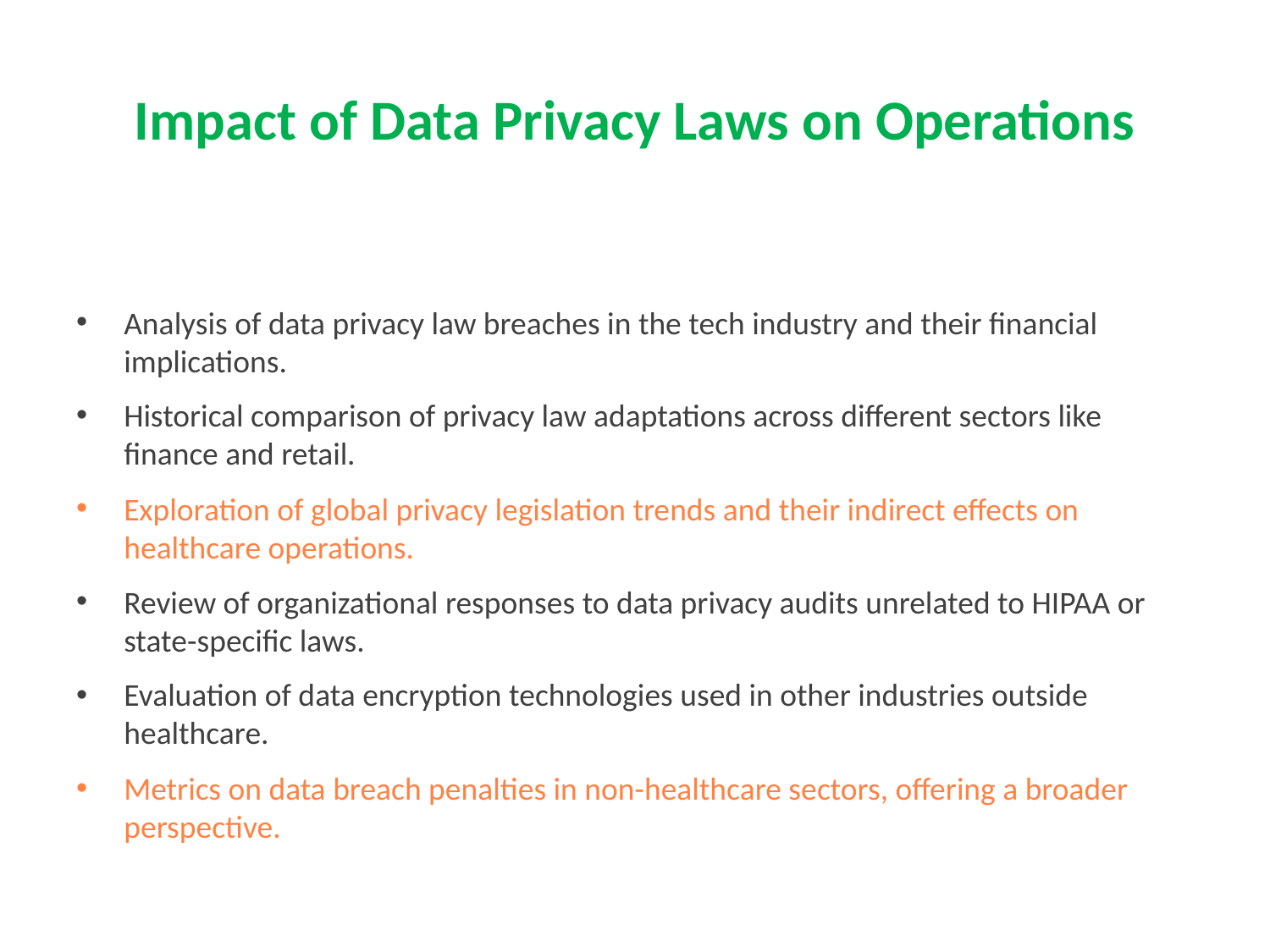

# Impact of Data Privacy Laws on Operations

Analysis of data privacy law breaches in the tech industry and their financial implications.
Historical comparison of privacy law adaptations across different sectors like finance and retail.
Exploration of global privacy legislation trends and their indirect effects on healthcare operations.
Review of organizational responses to data privacy audits unrelated to HIPAA or state-specific laws.
Evaluation of data encryption technologies used in other industries outside healthcare.
Metrics on data breach penalties in non-healthcare sectors, offering a broader perspective.